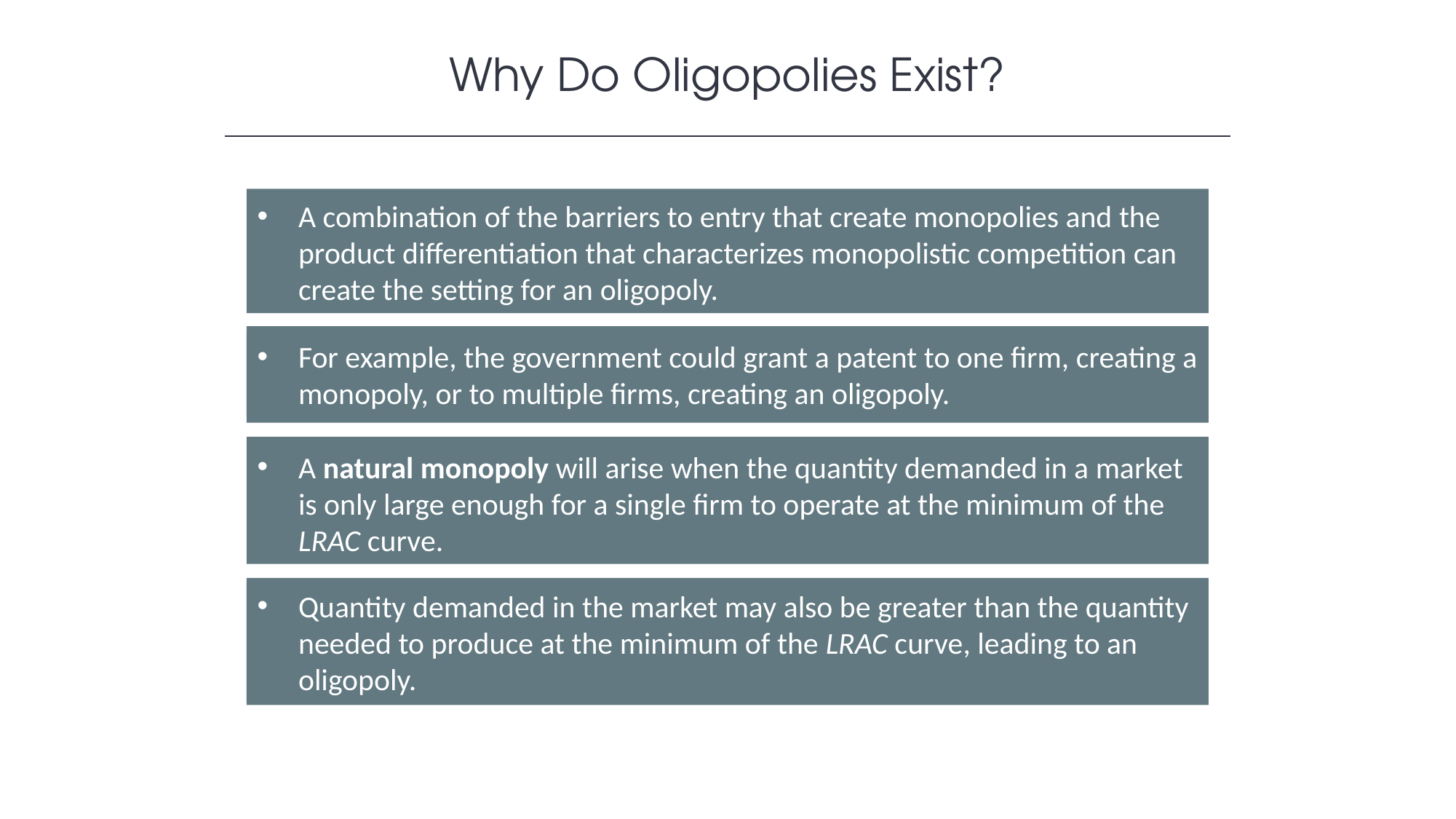

Why Do Oligopolies Exist?

A combination of the barriers to entry that create monopolies and the product differentiation that characterizes monopolistic competition can create the setting for an oligopoly.

For example, the government could grant a patent to one firm, creating a monopoly, or to multiple firms, creating an oligopoly.

A natural monopoly will arise when the quantity demanded in a market is only large enough for a single firm to operate at the minimum of the LRAC curve.

Quantity demanded in the market may also be greater than the quantity needed to produce at the minimum of the LRAC curve, leading to an oligopoly.